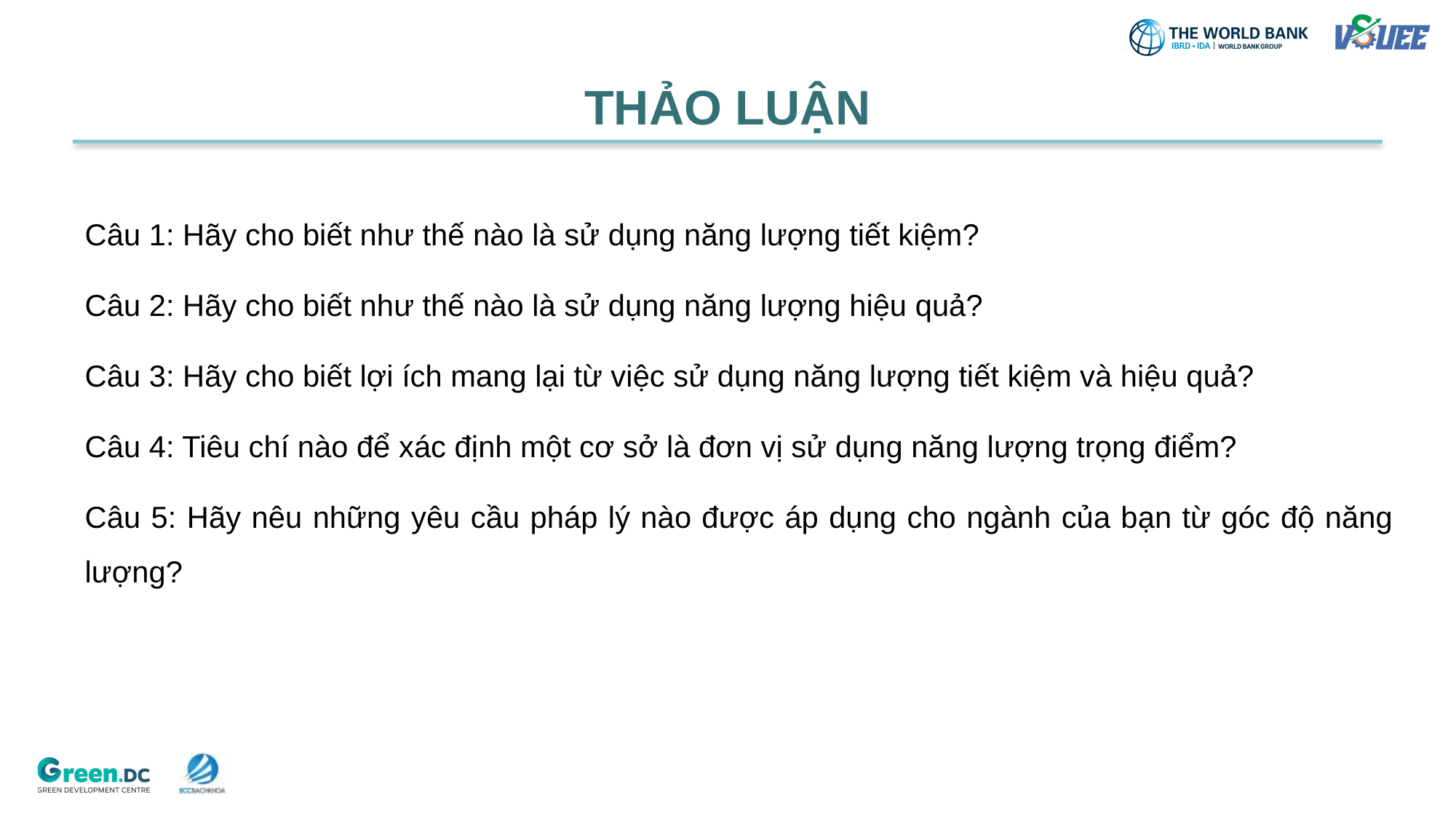

THẢO LUẬN
Câu 1: Hãy cho biết như thế nào là sử dụng năng lượng tiết kiệm?
Câu 2: Hãy cho biết như thế nào là sử dụng năng lượng hiệu quả?
Câu 3: Hãy cho biết lợi ích mang lại từ việc sử dụng năng lượng tiết kiệm và hiệu quả?
Câu 4: Tiêu chí nào để xác định một cơ sở là đơn vị sử dụng năng lượng trọng điểm?
Câu 5: Hãy nêu những yêu cầu pháp lý nào được áp dụng cho ngành của bạn từ góc độ năng lượng?